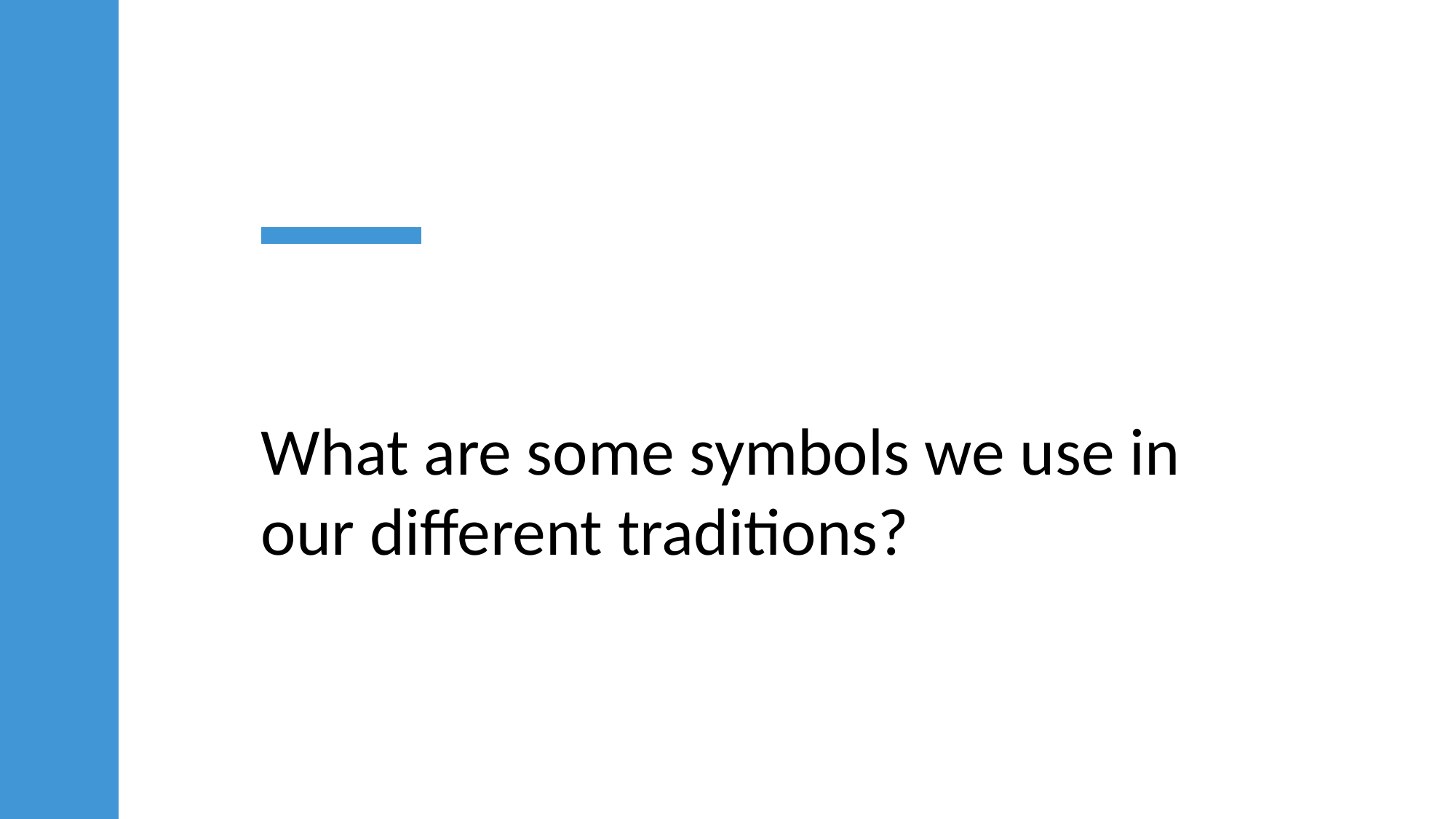

What are some symbols we use in our different traditions?